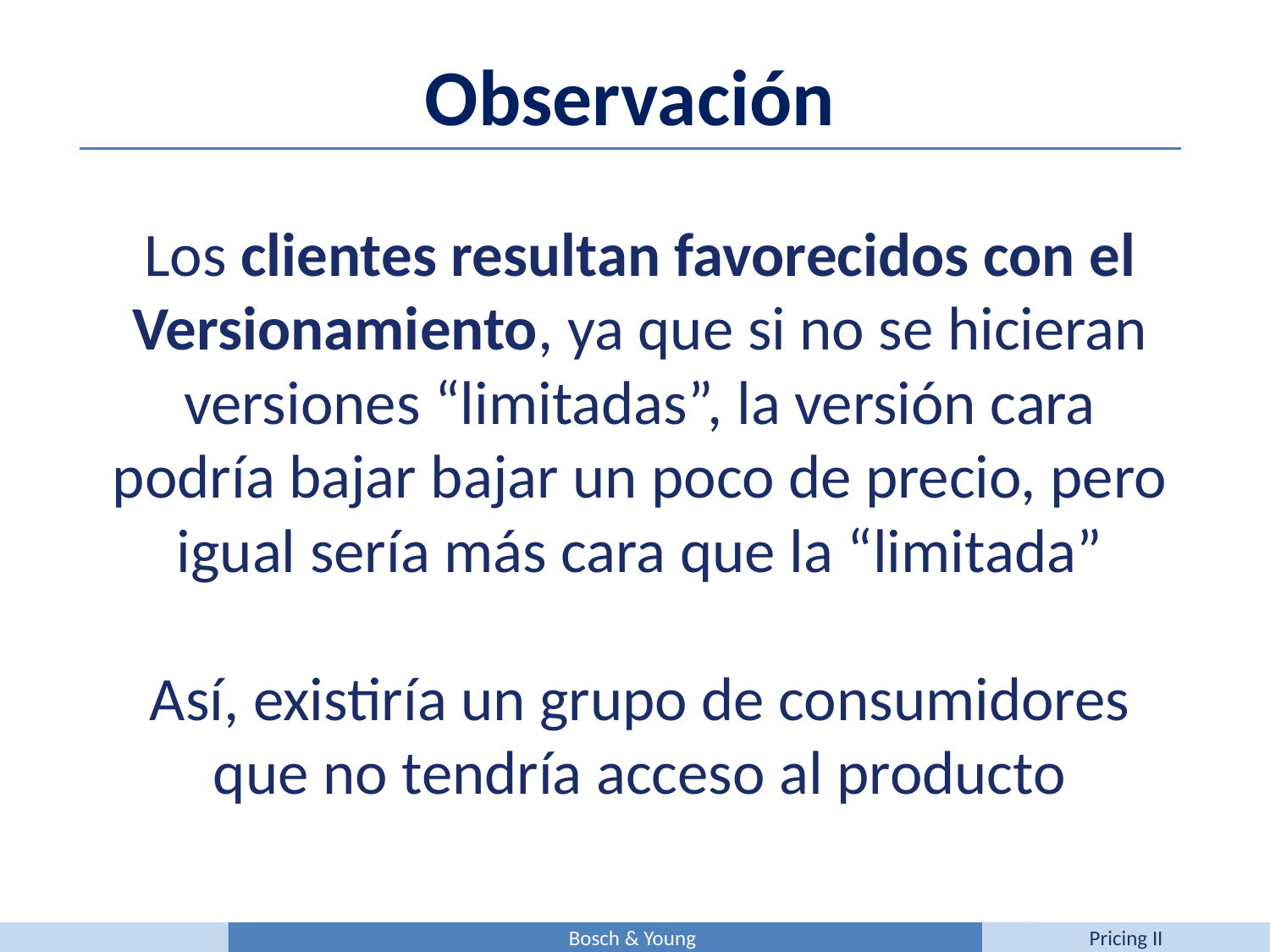

Observación
Los clientes resultan favorecidos con el Versionamiento, ya que si no se hicieran versiones “limitadas”, la versión cara podría bajar bajar un poco de precio, pero igual sería más cara que la “limitada”

Así, existiría un grupo de consumidores que no tendría acceso al producto

Bosch & Young
Pricing II